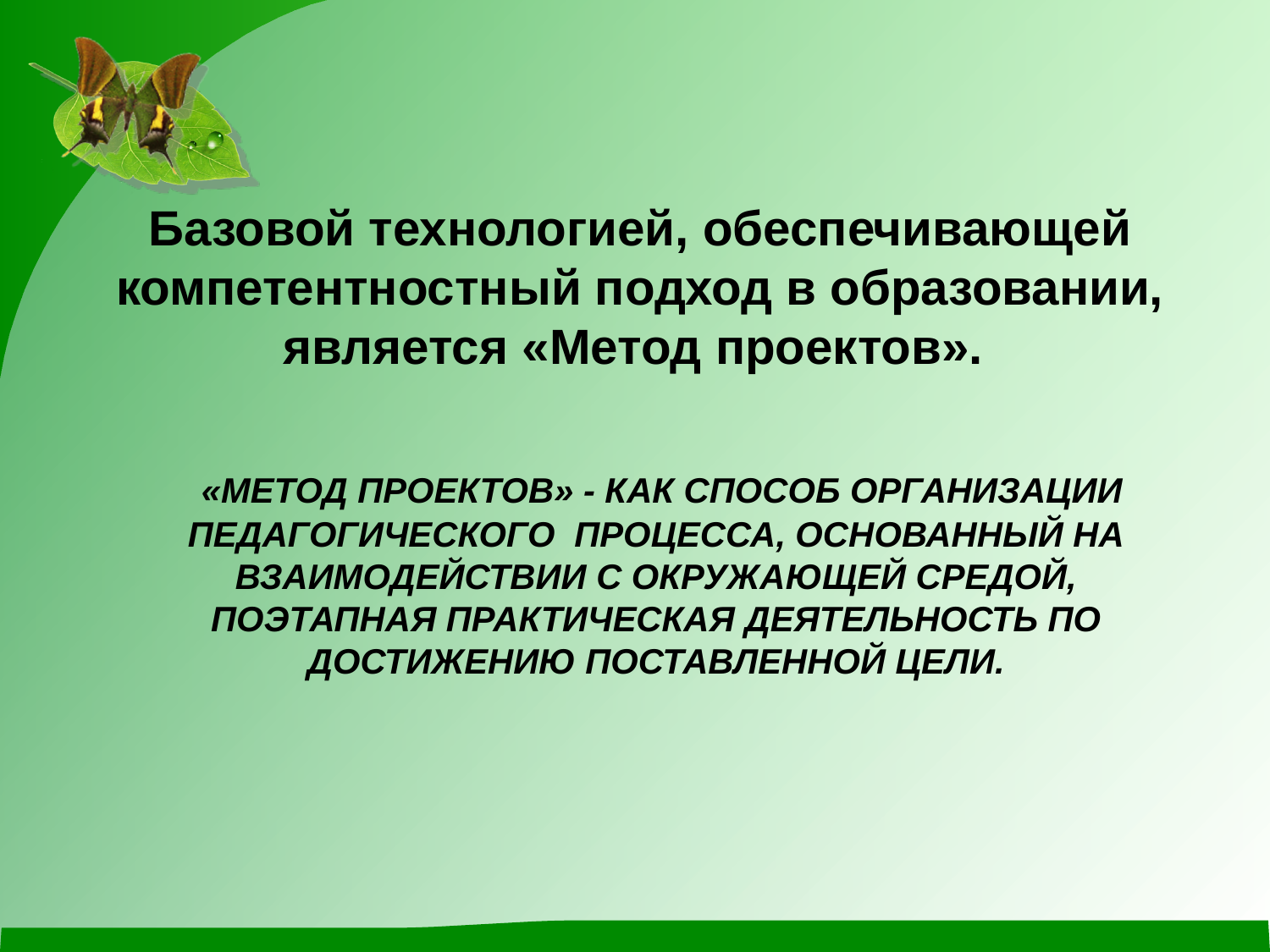

Базовой технологией, обеспечивающей компетентностный подход в образовании, является «Метод проектов».
# «Метод проектов» - как способ организации педагогического  процесса, основанный на взаимодействии с окружающей средой, поэтапная практическая деятельность по достижению поставленной цели.